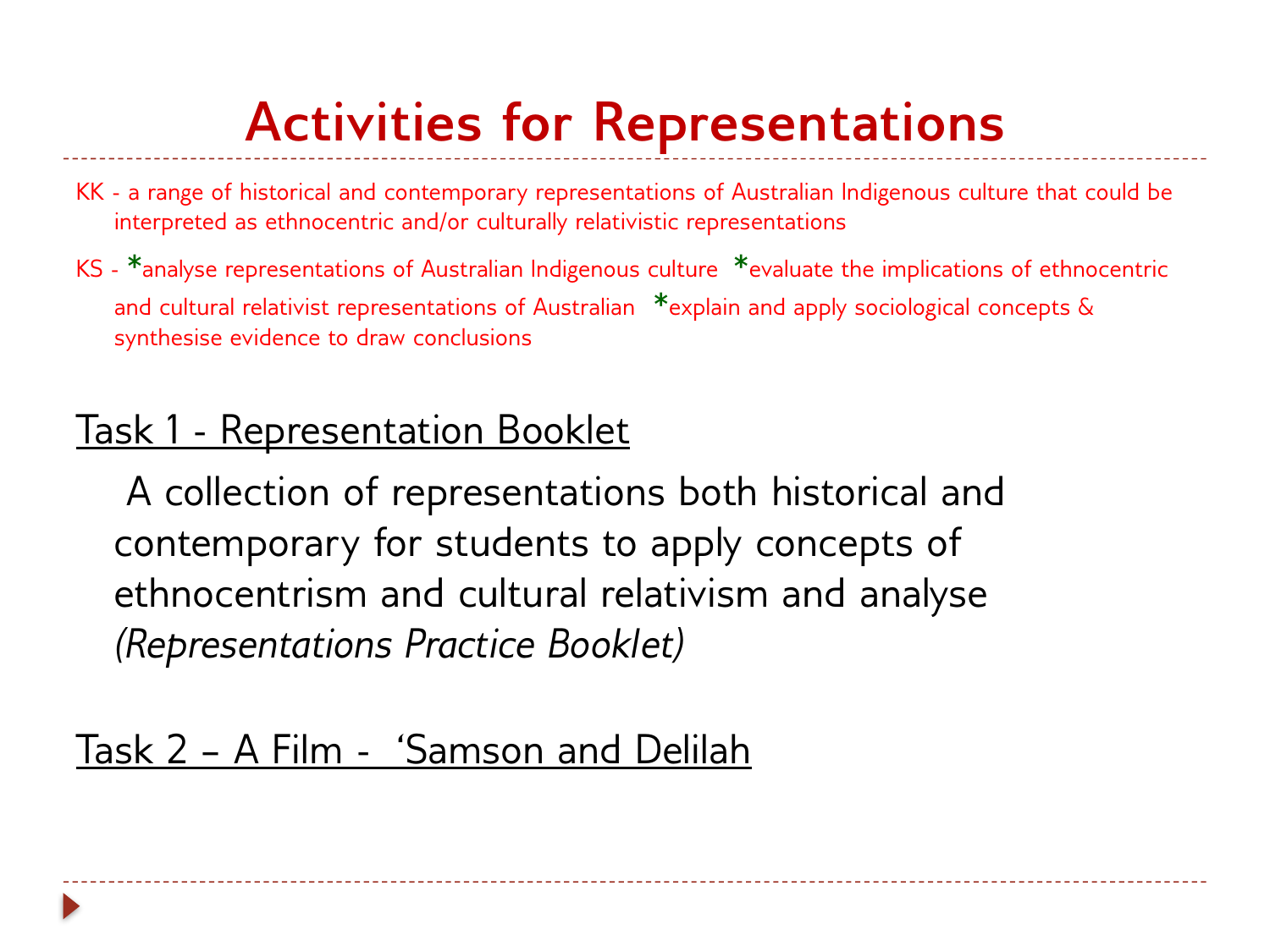

# Activities for Representations
KK - a range of historical and contemporary representations of Australian Indigenous culture that could be interpreted as ethnocentric and/or culturally relativistic representations
KS - *analyse representations of Australian Indigenous culture  *evaluate the implications of ethnocentric and cultural relativist representations of Australian  *explain and apply sociological concepts & synthesise evidence to draw conclusions

Task 1 - Representation Booklet
    A collection of representations both historical and contemporary for students to apply concepts of ethnocentrism and cultural relativism and analyse (Representations Practice Booklet)

Task 2 – A Film -  ‘Samson and Delilah